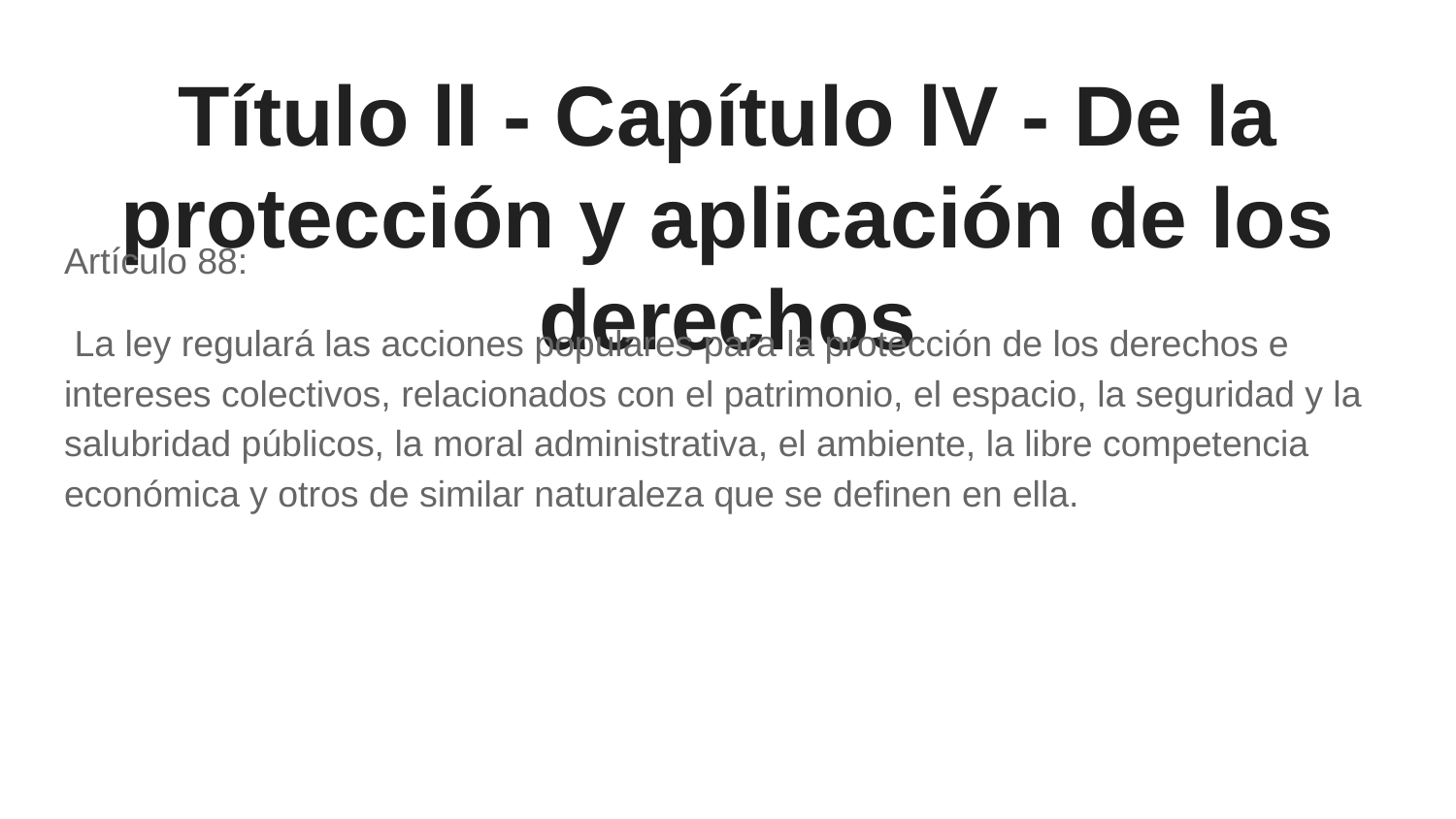

# Título ll - Capítulo lV - De la protección y aplicación de los derechos
Artículo 88:
 La ley regulará las acciones populares para la protección de los derechos e intereses colectivos, relacionados con el patrimonio, el espacio, la seguridad y la salubridad públicos, la moral administrativa, el ambiente, la libre competencia económica y otros de similar naturaleza que se definen en ella.